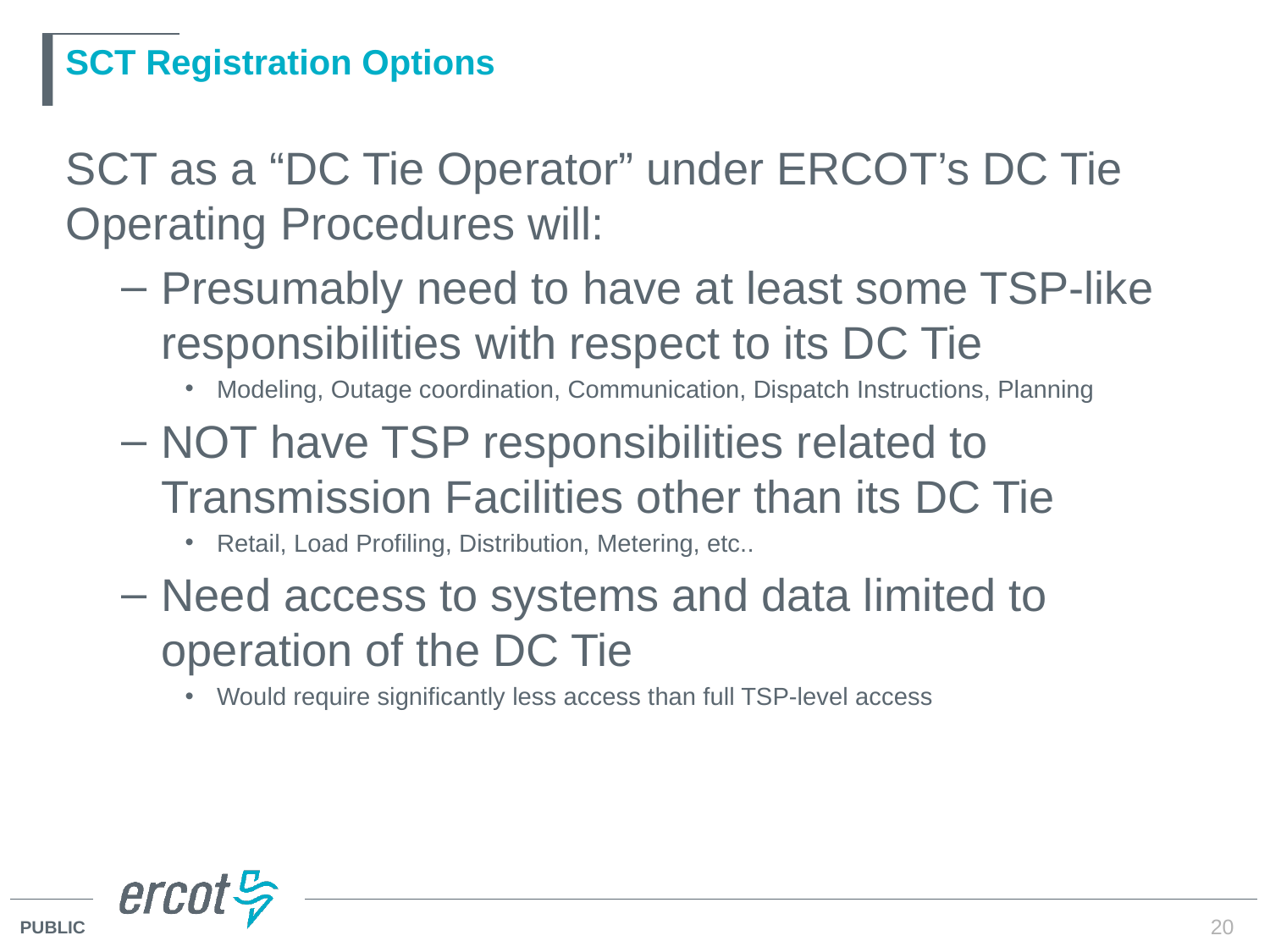

# SCT Registration Options
SCT as a “DC Tie Operator” under ERCOT’s DC Tie Operating Procedures will:
Presumably need to have at least some TSP-like responsibilities with respect to its DC Tie
Modeling, Outage coordination, Communication, Dispatch Instructions, Planning
NOT have TSP responsibilities related to Transmission Facilities other than its DC Tie
Retail, Load Profiling, Distribution, Metering, etc..
Need access to systems and data limited to operation of the DC Tie
Would require significantly less access than full TSP-level access

20